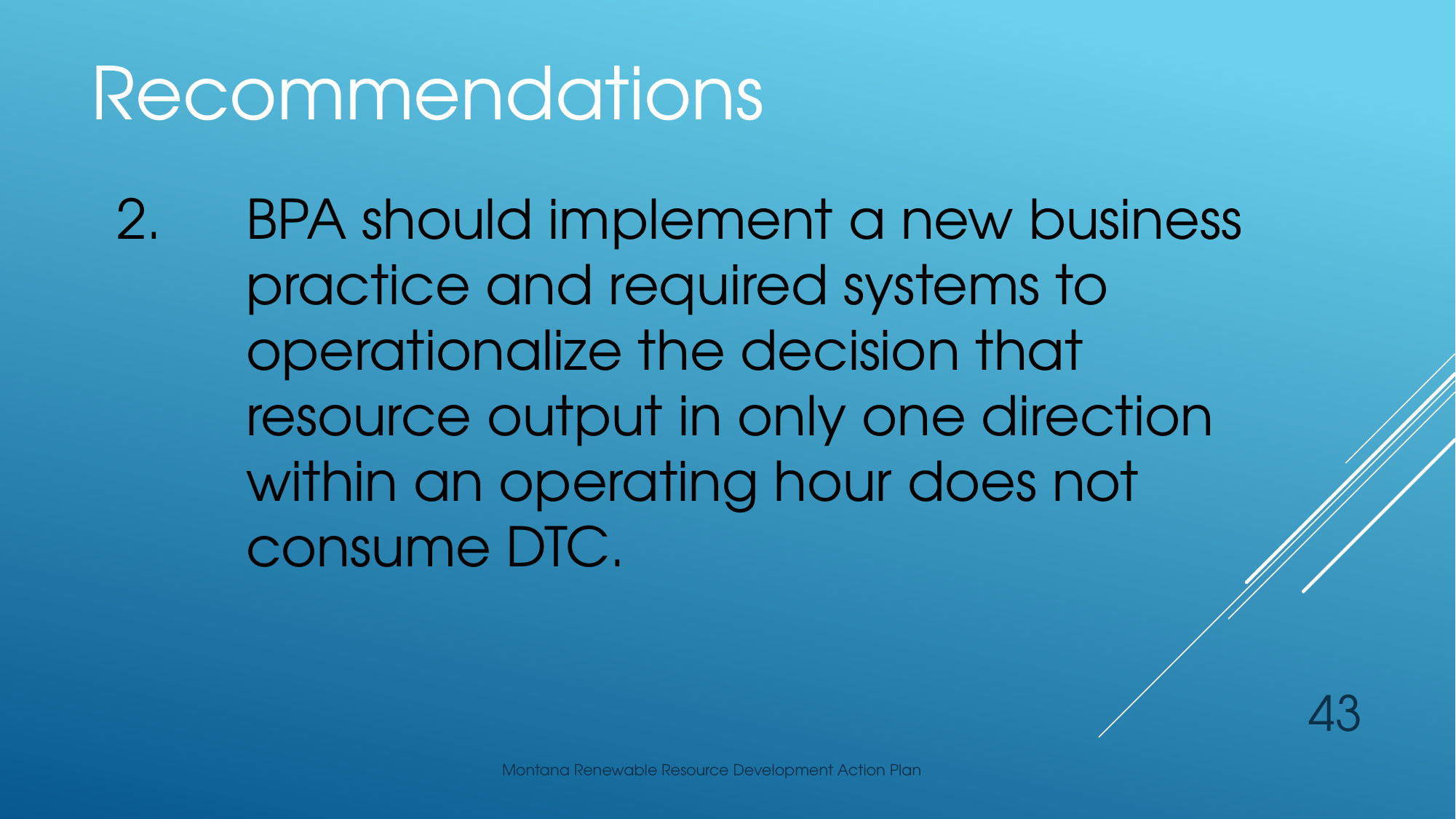

Recommendations
BPA should implement a new business practice and required systems to operationalize the decision that resource output in only one direction within an operating hour does not consume DTC.
43
Montana Renewable Resource Development Action Plan